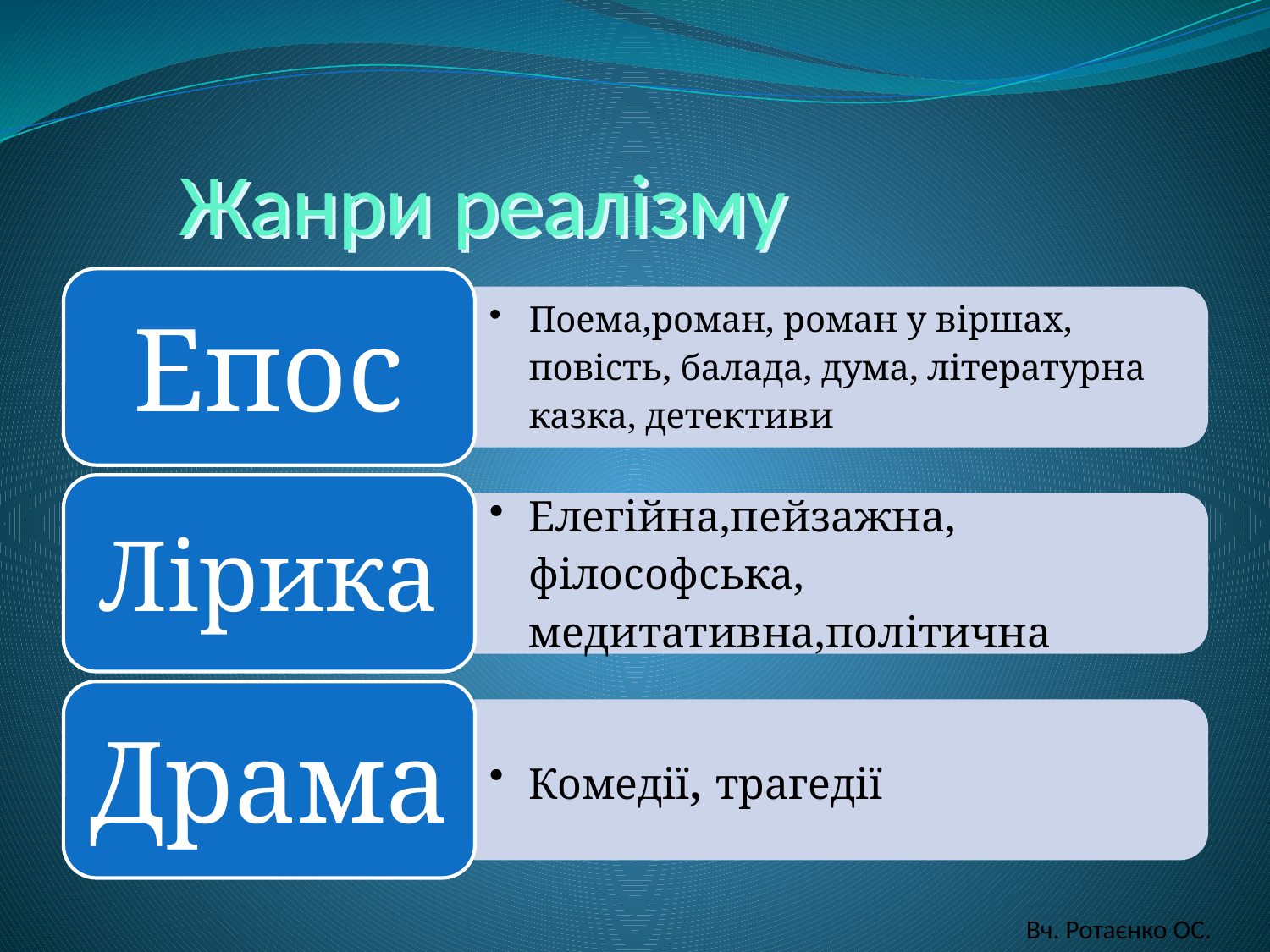

# Жанри реалізму
      Жанри реалізму
Епос
Лірика
Елегійна,пейзажна, філософська, медитативна,політична
Драма
Комедії, трагедії
Поема,роман, роман у віршах, повість, балада, дума, літературна казка, детективи
  Вч. Ротаєнко ОС.